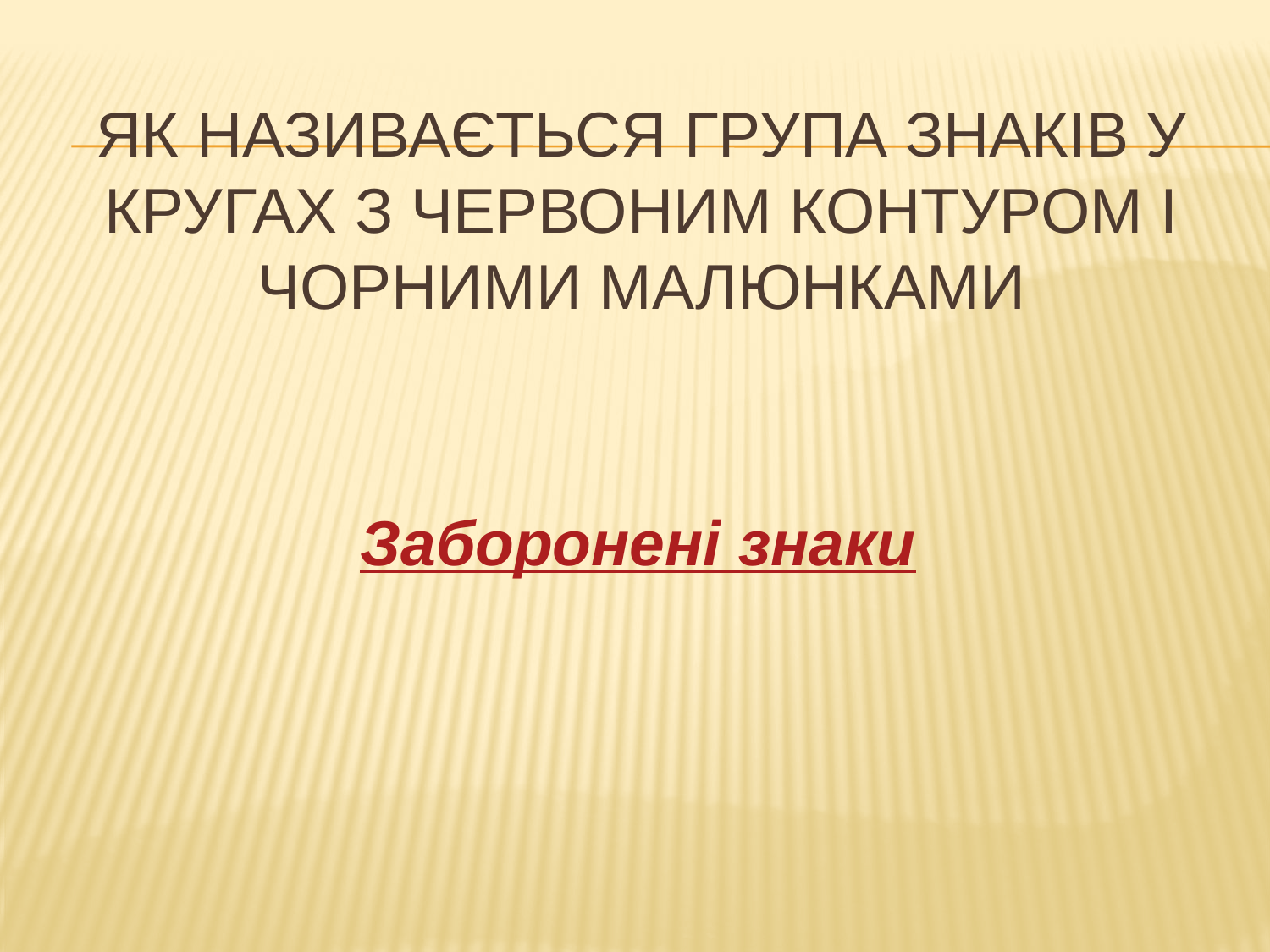

# Як називається група знаків у кругах з червоним контуром і чорними малюнками
Заборонені знаки